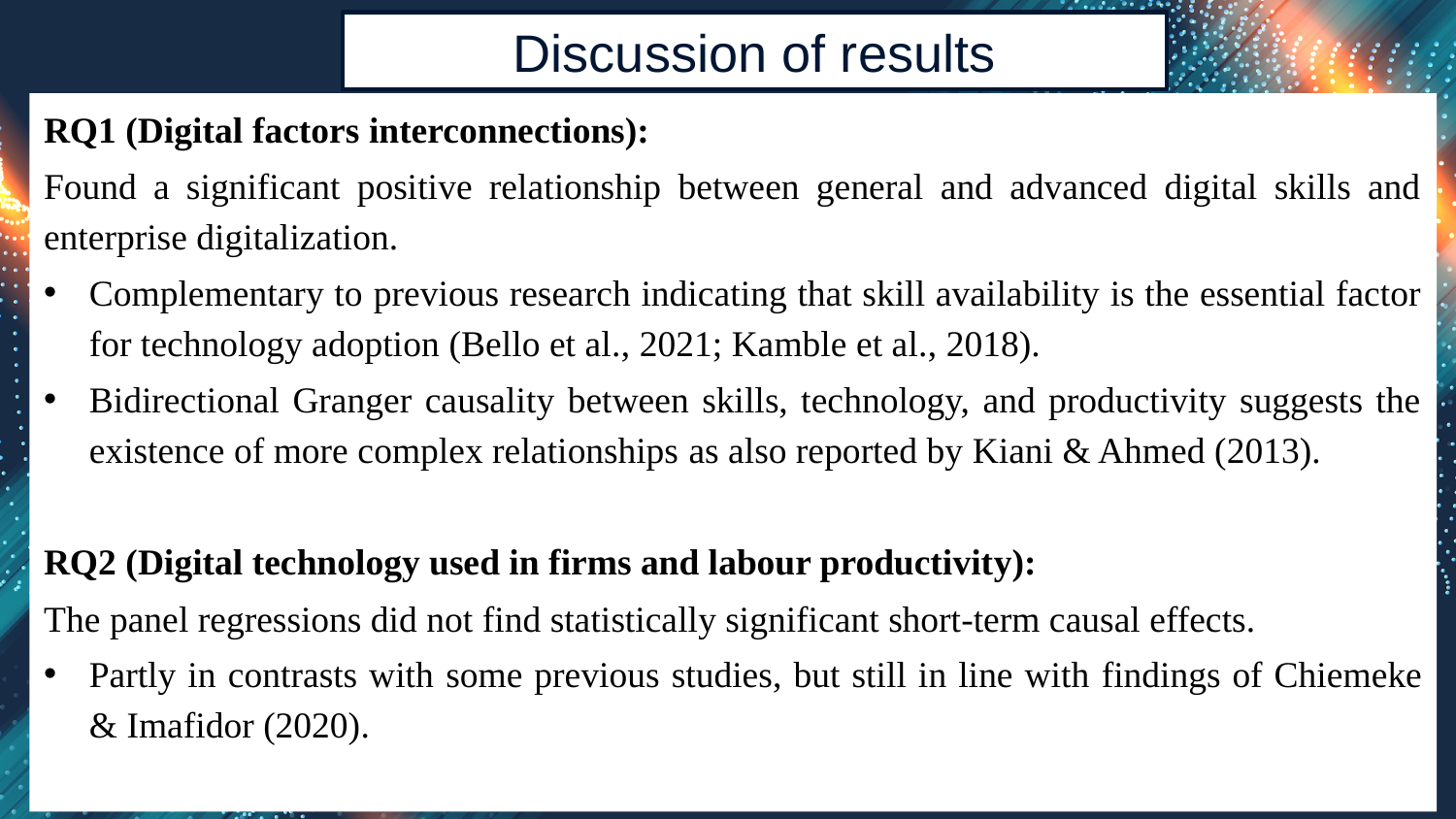

Discussion of results
RQ1 (Digital factors interconnections):
Found a significant positive relationship between general and advanced digital skills and enterprise digitalization.
Complementary to previous research indicating that skill availability is the essential factor for technology adoption (Bello et al., 2021; Kamble et al., 2018).
Bidirectional Granger causality between skills, technology, and productivity suggests the existence of more complex relationships as also reported by Kiani & Ahmed (2013).

RQ2 (Digital technology used in firms and labour productivity):
The panel regressions did not find statistically significant short-term causal effects.
Partly in contrasts with some previous studies, but still in line with findings of Chiemeke & Imafidor (2020).